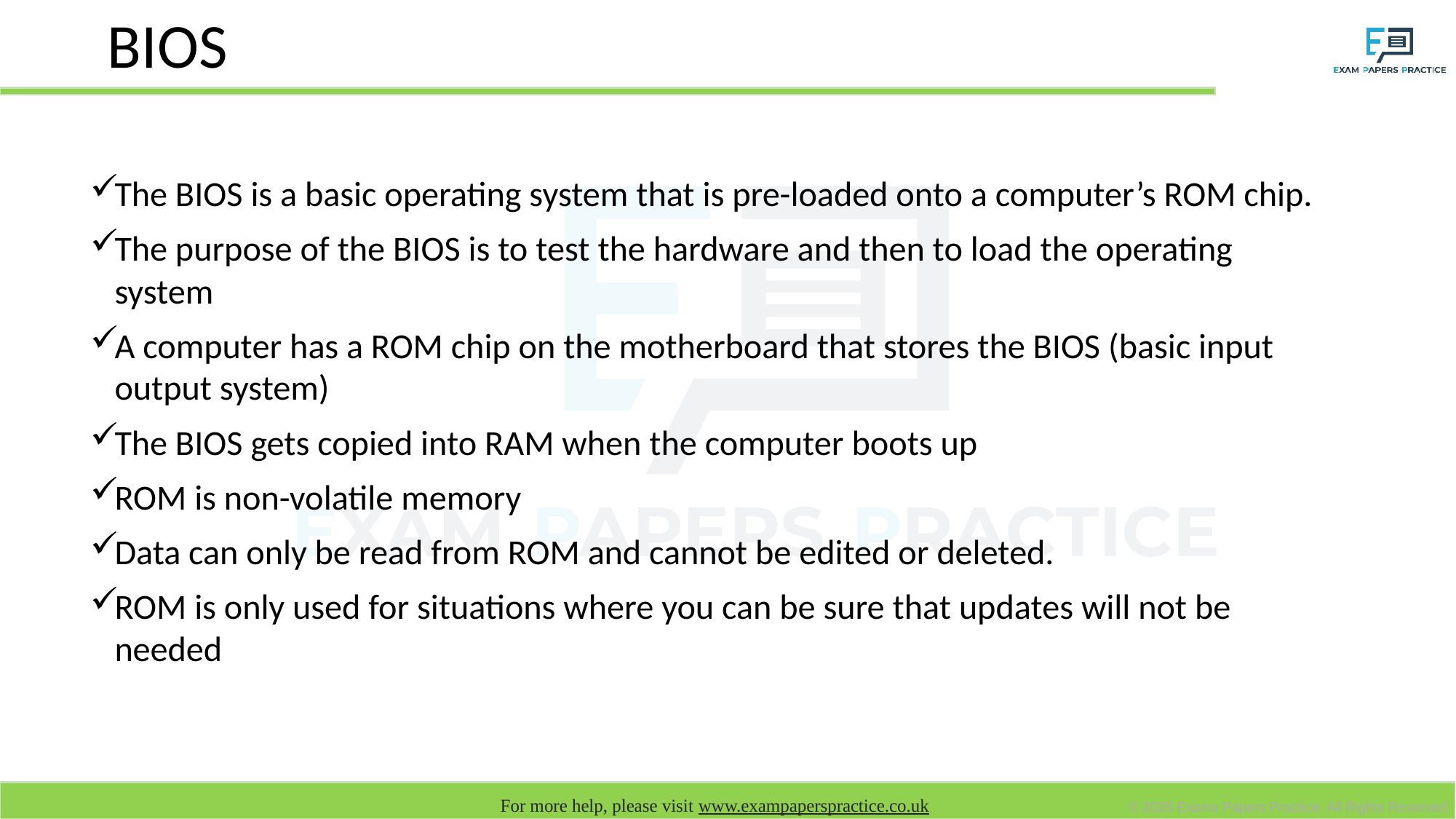

# BIOS
The BIOS is a basic operating system that is pre-loaded onto a computer’s ROM chip.
The purpose of the BIOS is to test the hardware and then to load the operating system
A computer has a ROM chip on the motherboard that stores the BIOS (basic input output system)
The BIOS gets copied into RAM when the computer boots up
ROM is non-volatile memory
Data can only be read from ROM and cannot be edited or deleted.
ROM is only used for situations where you can be sure that updates will not be needed